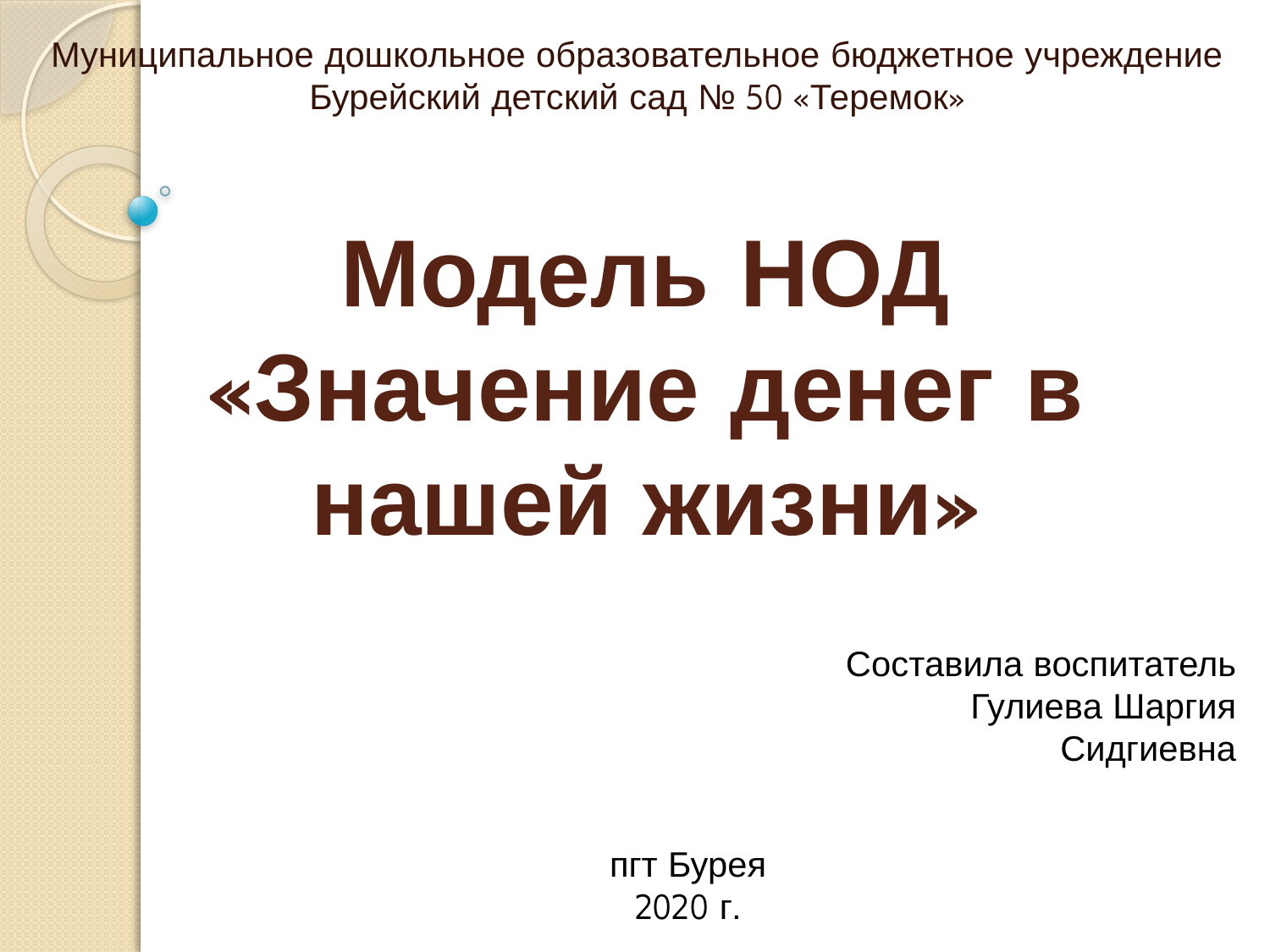

Муниципальное дошкольное образовательное бюджетное учреждение Бурейский детский сад № 50 «Теремок»
# Модель НОД «Значение денег в нашей жизни»
Составила воспитатель
Гулиева Шаргия Сидгиевна
пгт Бурея
2020 г.